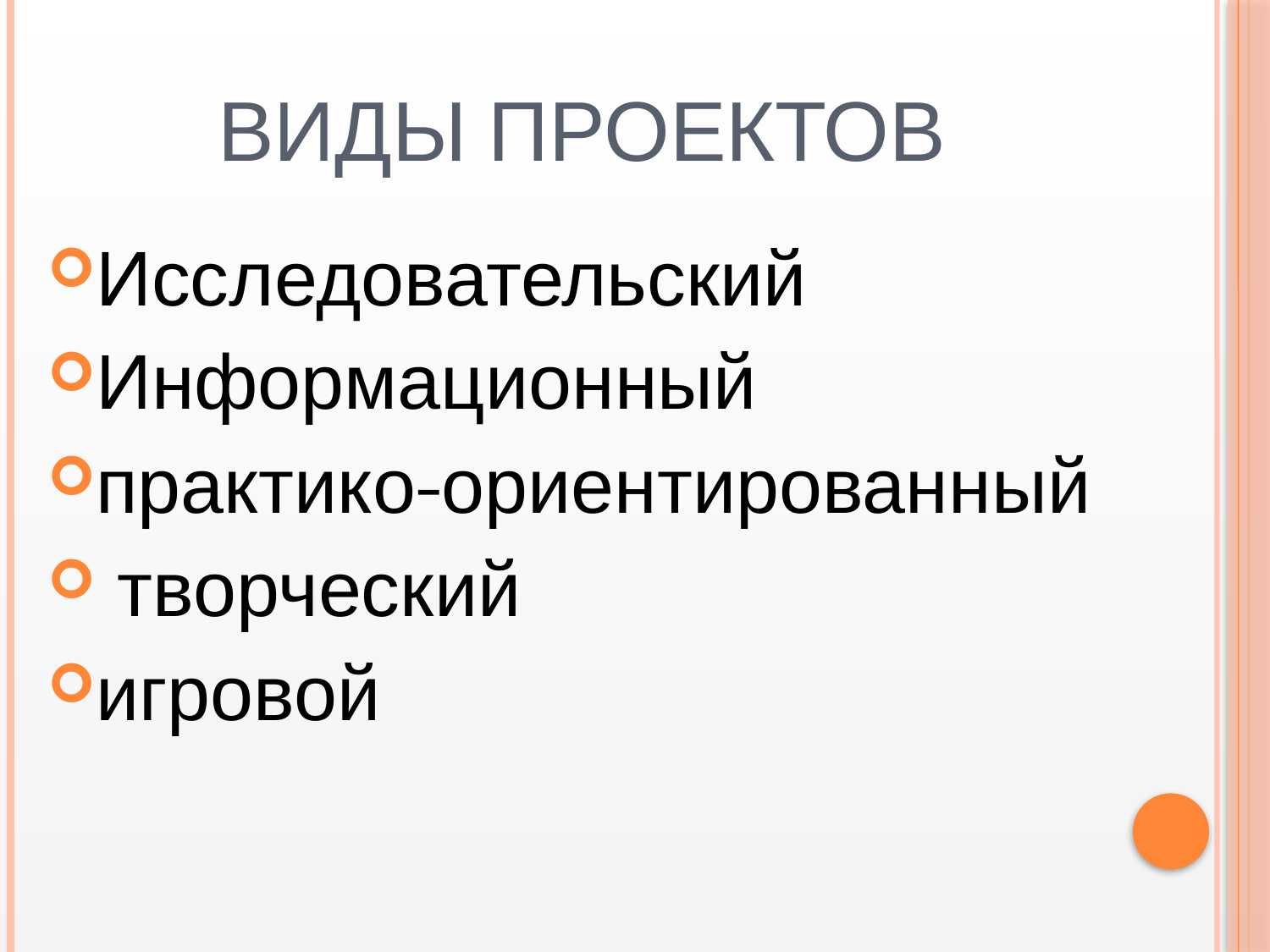

# Виды проектов
Исследовательский
Информационный
практико-ориентированный
 творческий
игровой